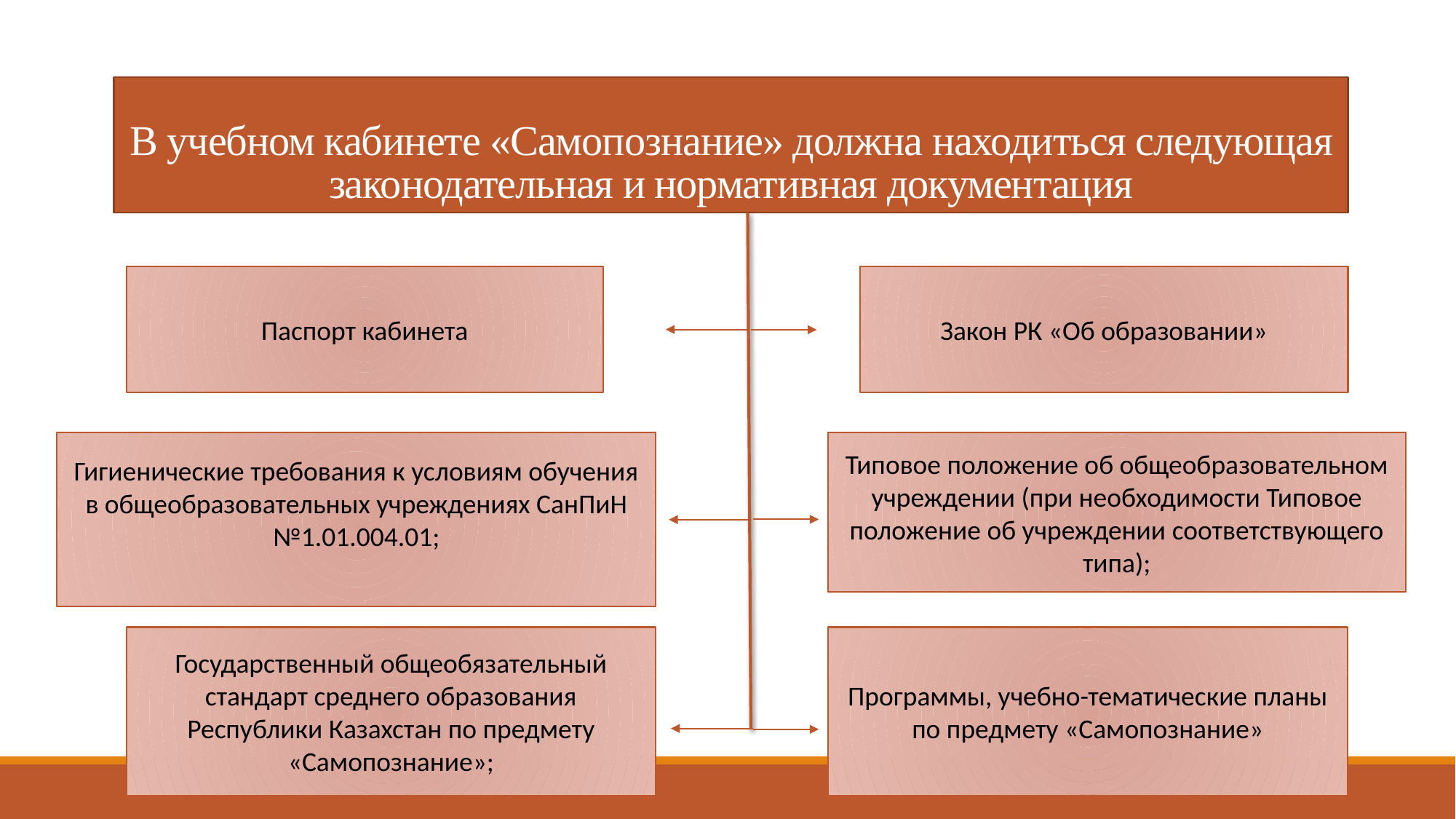

# В учебном кабинете «Самопознание» должна находиться следующая законодательная и нормативная документация
Закон РК «Об образовании»
Паспорт кабинета
Гигиенические требования к условиям обучения в общеобразовательных учреждениях СанПиН №1.01.004.01;
Типовое положение об общеобразовательном учреждении (при необходимости Типовое положение об учреждении соответствующего типа);
Государственный общеобязательный стандарт среднего образования Республики Казахстан по предмету «Самопознание»;
Программы, учебно-тематические планы по предмету «Самопознание»